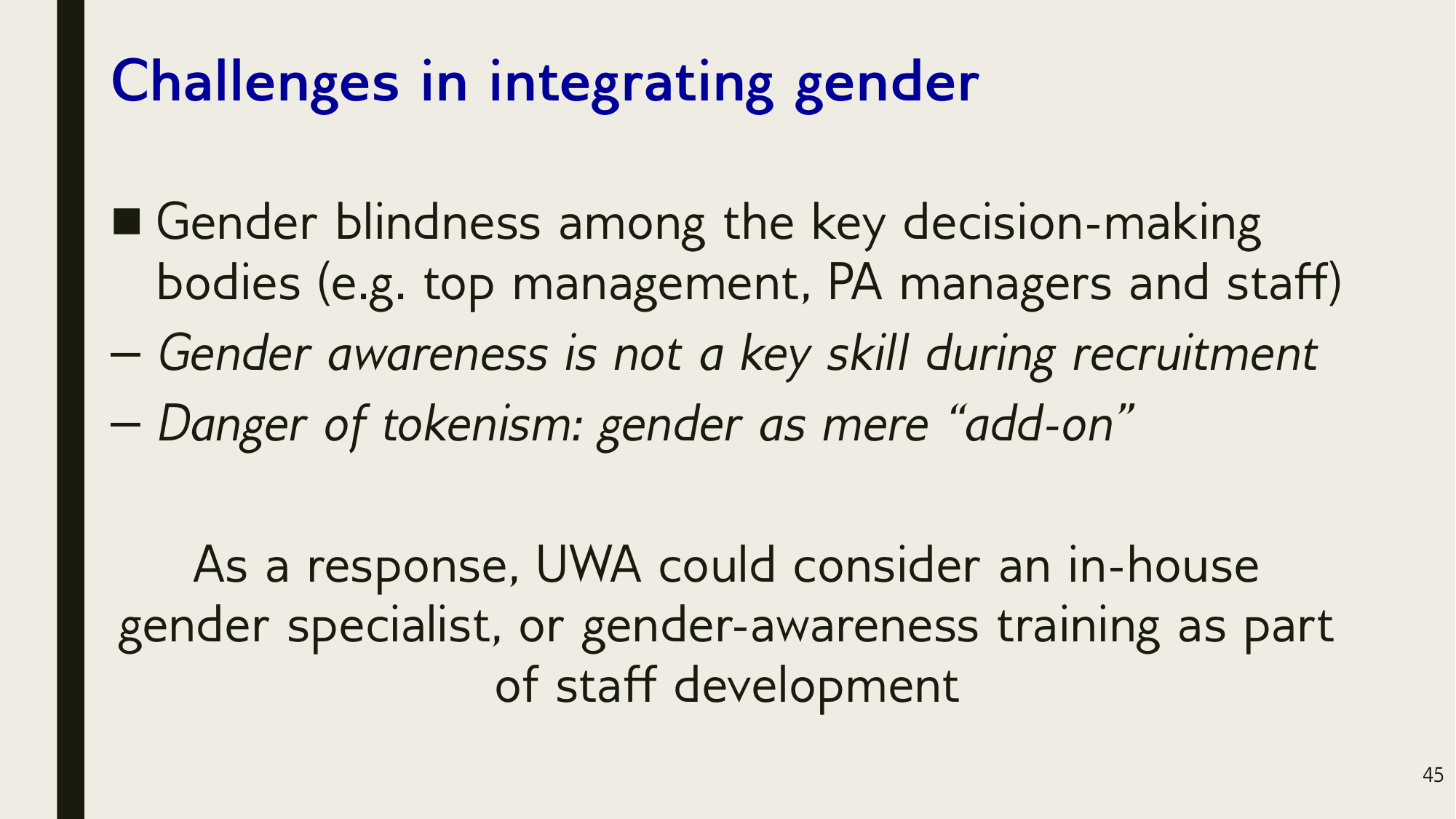

# Challenges in integrating gender
Gender blindness among the key decision-making bodies (e.g. top management, PA managers and staff)
Gender awareness is not a key skill during recruitment
Danger of tokenism: gender as mere “add-on”

As a response, UWA could consider an in-house gender specialist, or gender-awareness training as part of staff development
45